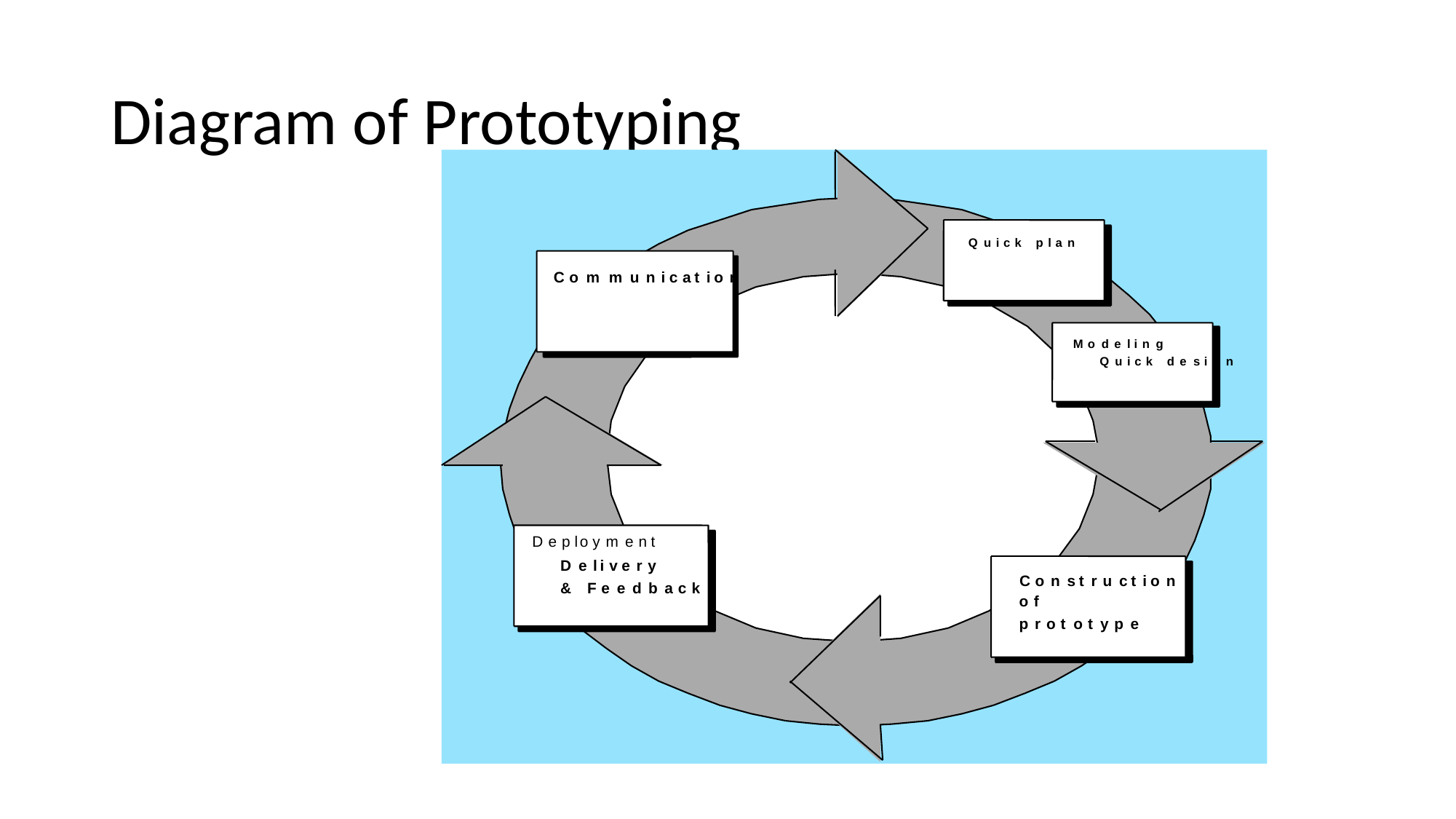

# Diagram of Prototyping

Q
u
i
c
k

p
l
a
n

C
o
m
m
u
n
i
c
a
t
i
o
n

M
o
d
e
l
i
n
g

Q
u
i
c
k

d
e
s
i
g
n

D
e
l
i
v
e
r
y

C
o
n
s
t
r
u
c
t
i
o
n

&

F
o
f

p
r
o
t
o
t
y
p
e

D
e
p
l
o
y
m
e
n
t
e
e
d
b
a
c
k